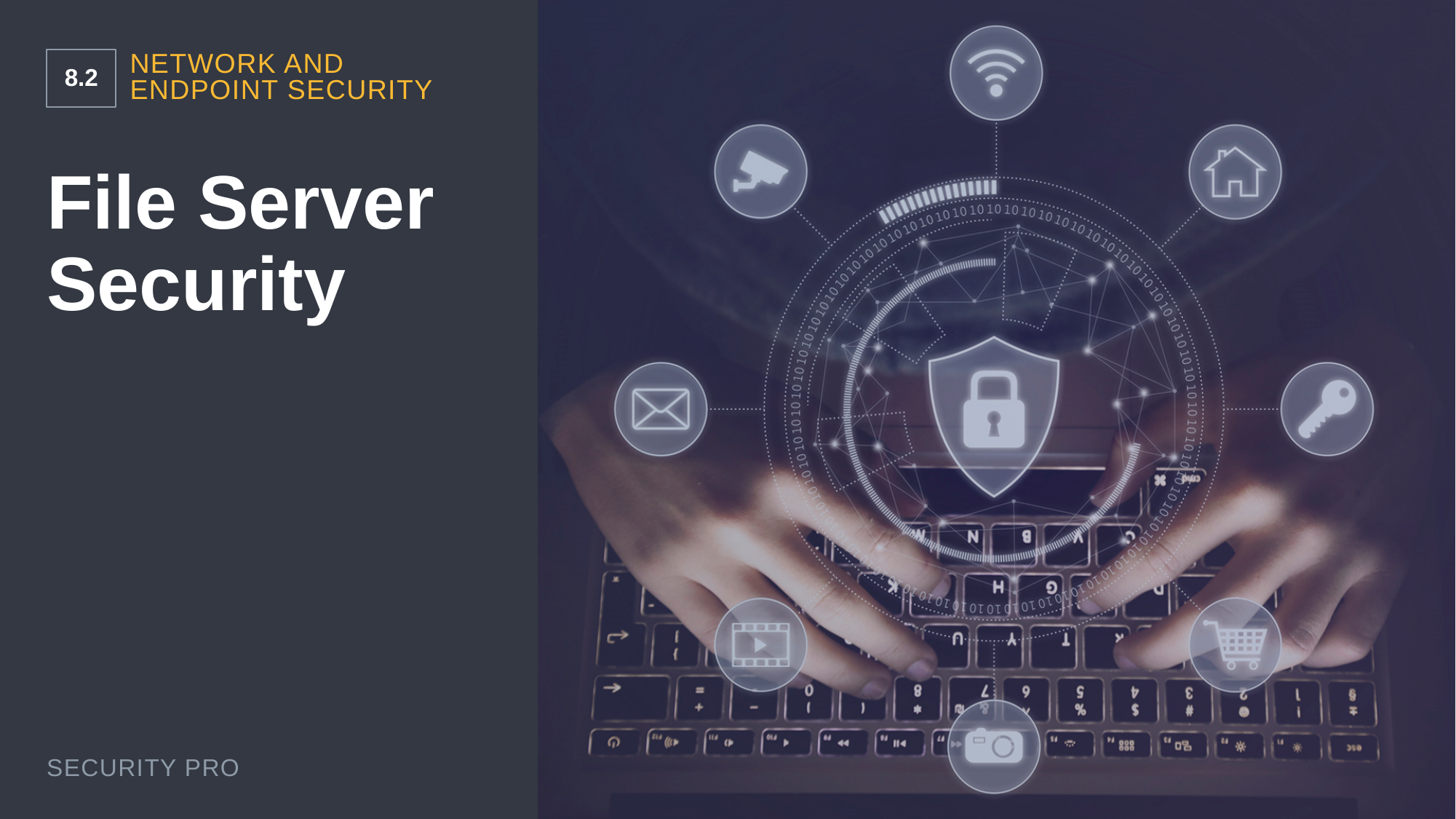

8.2
Network and Endpoint Security
# File Server Security
Security Pro